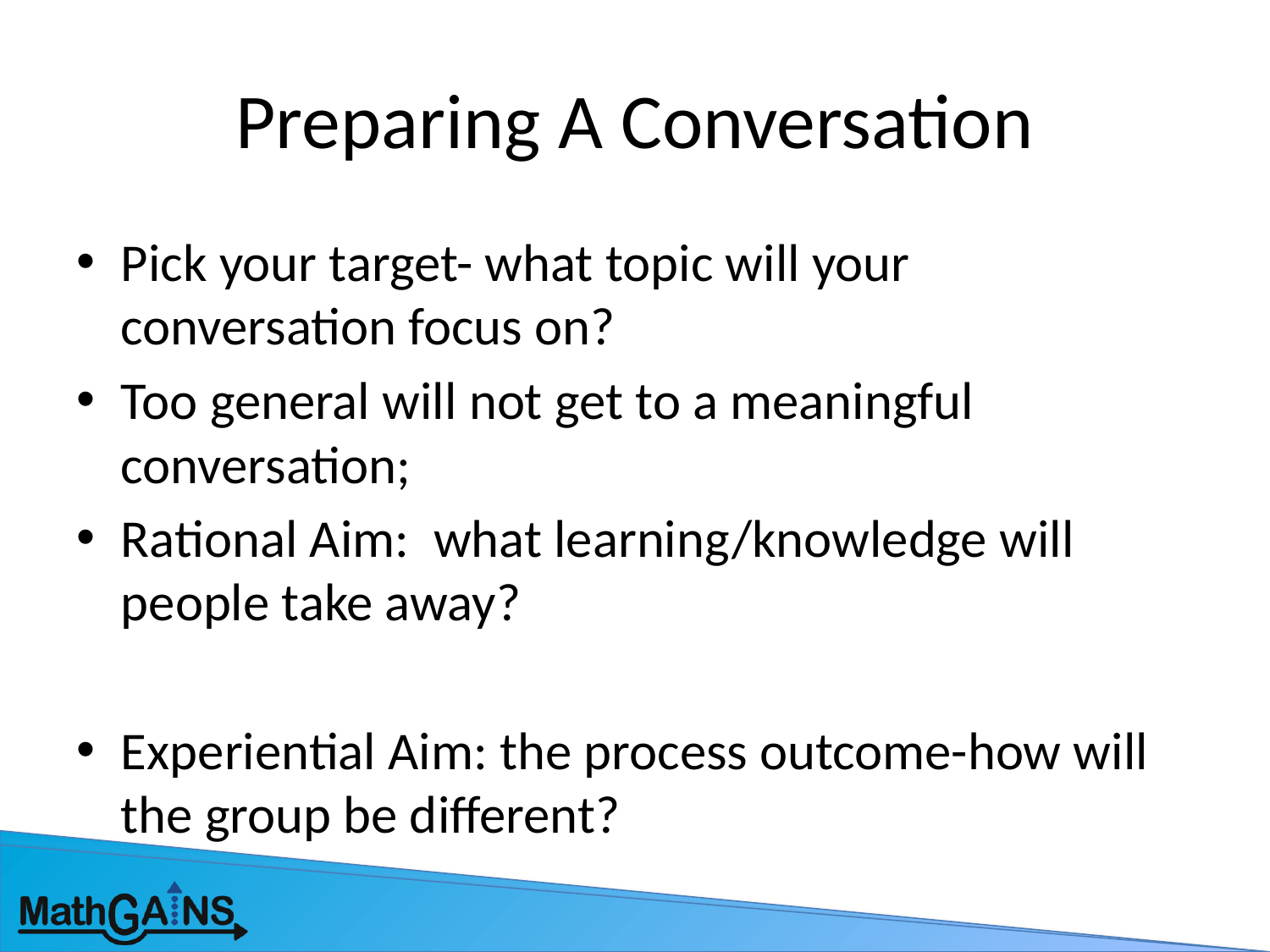

# Preparing A Conversation
Pick your target- what topic will your conversation focus on?
Too general will not get to a meaningful conversation;
Rational Aim:  what learning/knowledge will people take away?

Experiential Aim: the process outcome-how will the group be different?